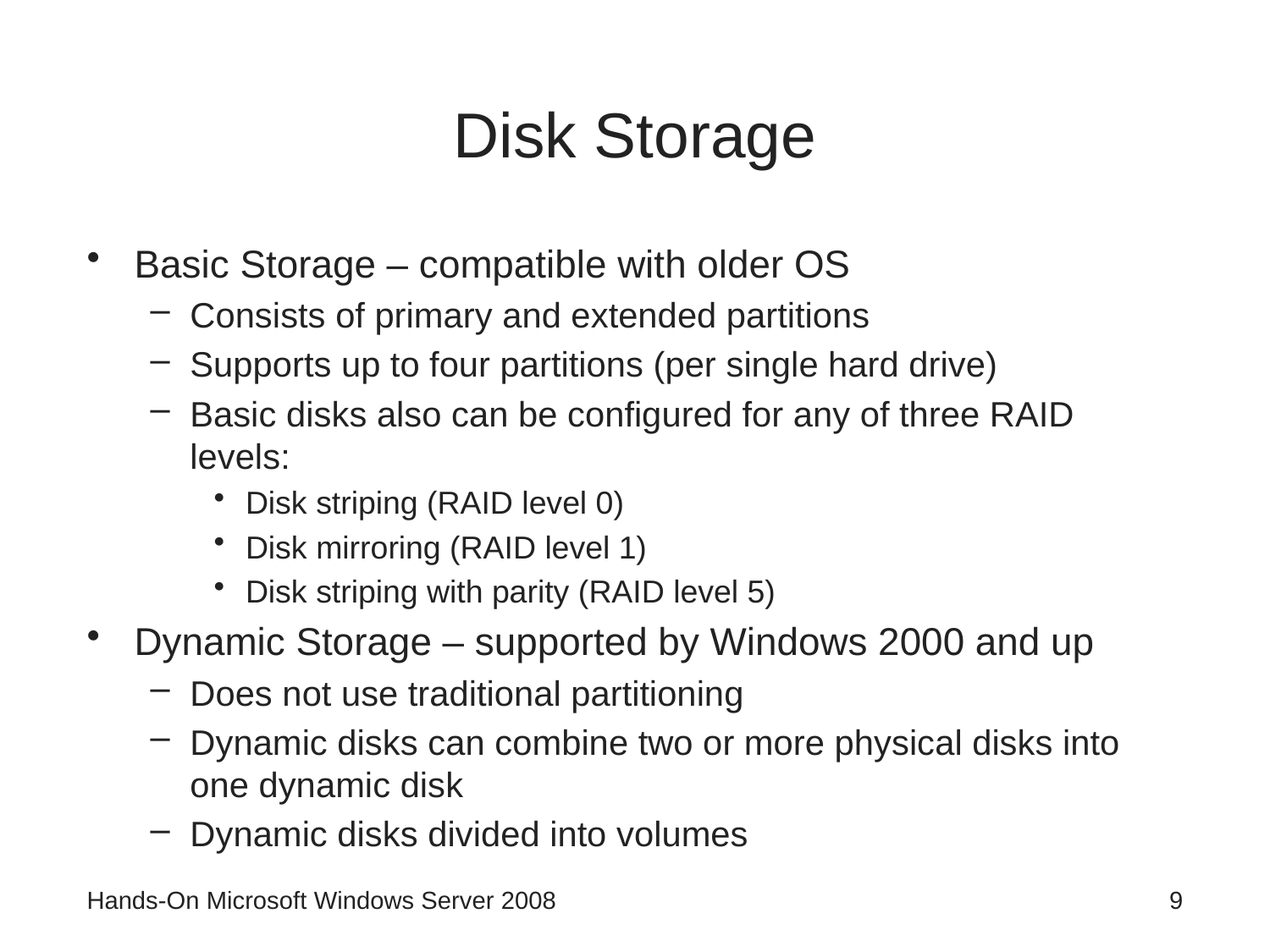

# Disk Storage
Basic Storage – compatible with older OS
Consists of primary and extended partitions
Supports up to four partitions (per single hard drive)
Basic disks also can be configured for any of three RAID levels:
Disk striping (RAID level 0)
Disk mirroring (RAID level 1)
Disk striping with parity (RAID level 5)
Dynamic Storage – supported by Windows 2000 and up
Does not use traditional partitioning
Dynamic disks can combine two or more physical disks into one dynamic disk
Dynamic disks divided into volumes

Hands-On Microsoft Windows Server 2008
9